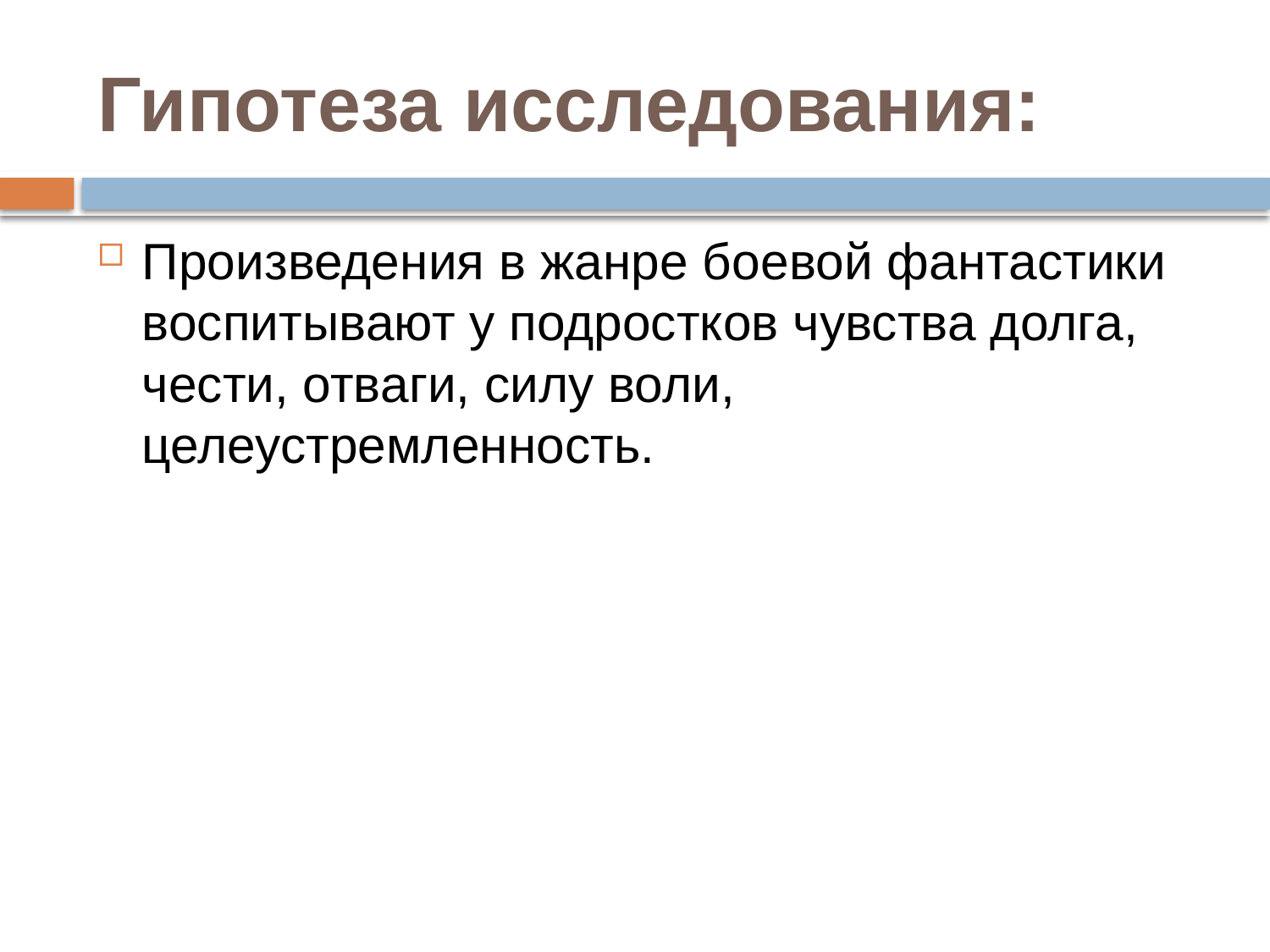

# Гипотеза исследования:
Произведения в жанре боевой фантастики воспитывают у подростков чувства долга, чести, отваги, силу воли, целеустремленность.